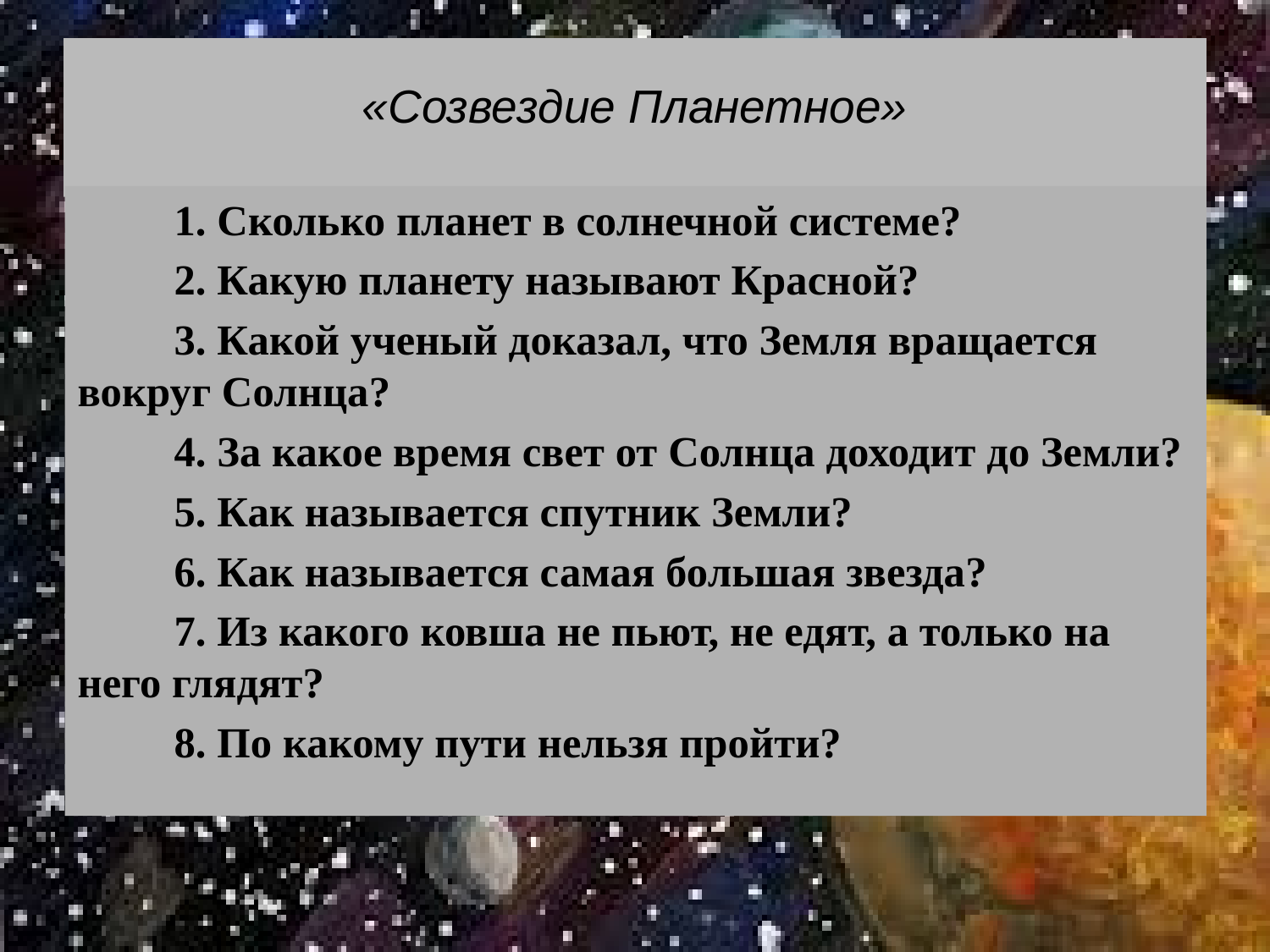

# «Созвездие Планетное»
	1. Сколько планет в солнечной системе?
	2. Какую планету называют Красной?
	3. Какой ученый доказал, что Земля вращается вокруг Солнца?
	4. За какое время свет от Солнца доходит до Земли?
	5. Как называется спутник Земли?
	6. Как называется самая большая звезда?
	7. Из какого ковша не пьют, не едят, а только на него глядят?
	8. По какому пути нельзя пройти?